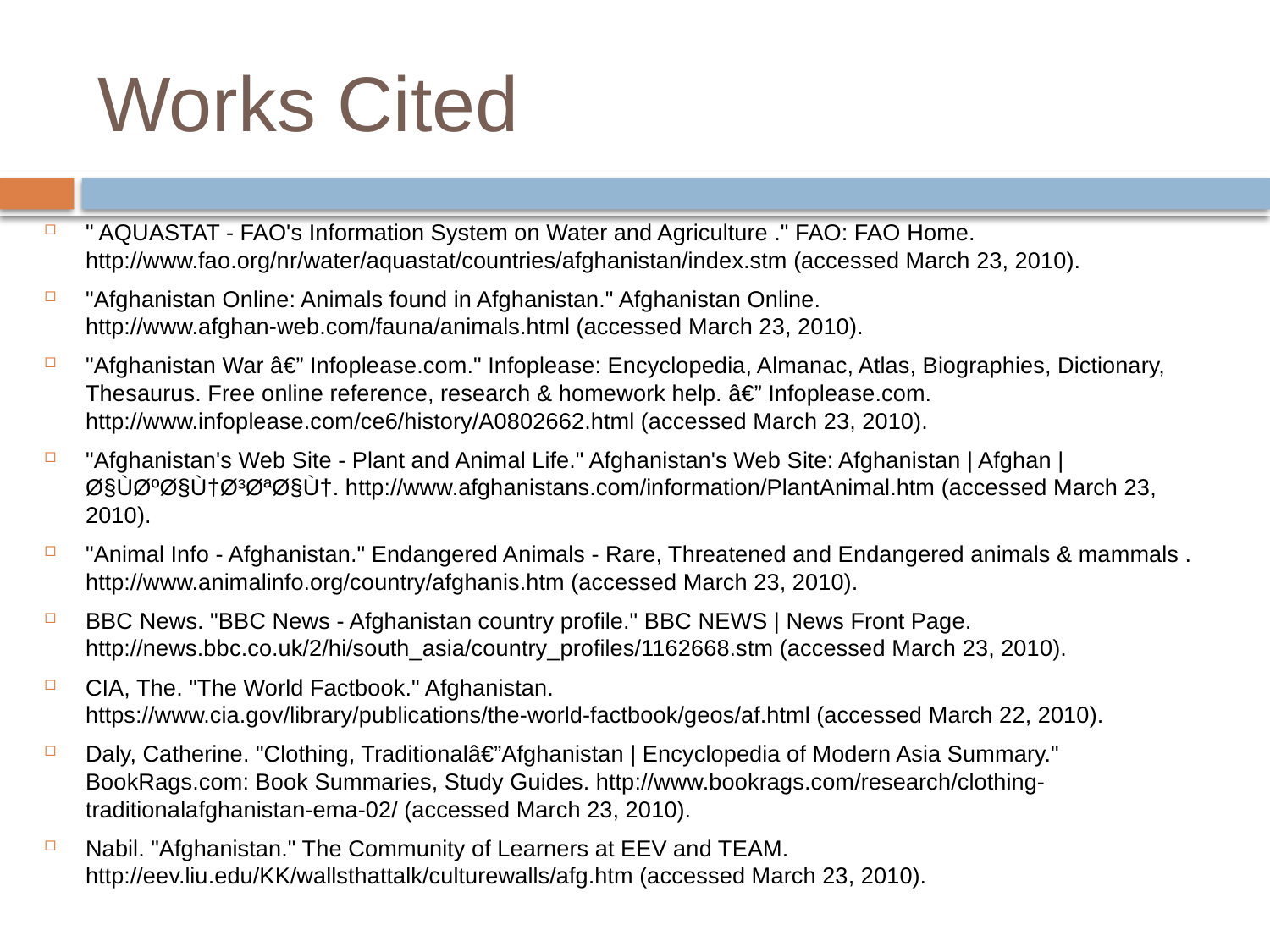

# Works Cited
" AQUASTAT - FAO's Information System on Water and Agriculture ." FAO: FAO Home. http://www.fao.org/nr/water/aquastat/countries/afghanistan/index.stm (accessed March 23, 2010).
"Afghanistan Online: Animals found in Afghanistan." Afghanistan Online. http://www.afghan-web.com/fauna/animals.html (accessed March 23, 2010).
"Afghanistan War â€” Infoplease.com." Infoplease: Encyclopedia, Almanac, Atlas, Biographies, Dictionary, Thesaurus. Free online reference, research & homework help. â€” Infoplease.com. http://www.infoplease.com/ce6/history/A0802662.html (accessed March 23, 2010).
"Afghanistan's Web Site - Plant and Animal Life." Afghanistan's Web Site: Afghanistan | Afghan | Ø§ÙØºØ§Ù†Ø³ØªØ§Ù†. http://www.afghanistans.com/information/PlantAnimal.htm (accessed March 23, 2010).
"Animal Info - Afghanistan." Endangered Animals - Rare, Threatened and Endangered animals & mammals . http://www.animalinfo.org/country/afghanis.htm (accessed March 23, 2010).
BBC News. "BBC News - Afghanistan country profile." BBC NEWS | News Front Page. http://news.bbc.co.uk/2/hi/south_asia/country_profiles/1162668.stm (accessed March 23, 2010).
CIA, The. "The World Factbook." Afghanistan. https://www.cia.gov/library/publications/the-world-factbook/geos/af.html (accessed March 22, 2010).
Daly, Catherine. "Clothing, Traditionalâ€”Afghanistan | Encyclopedia of Modern Asia Summary." BookRags.com: Book Summaries, Study Guides. http://www.bookrags.com/research/clothing-traditionalafghanistan-ema-02/ (accessed March 23, 2010).
Nabil. "Afghanistan." The Community of Learners at EEV and TEAM. http://eev.liu.edu/KK/wallsthattalk/culturewalls/afg.htm (accessed March 23, 2010).